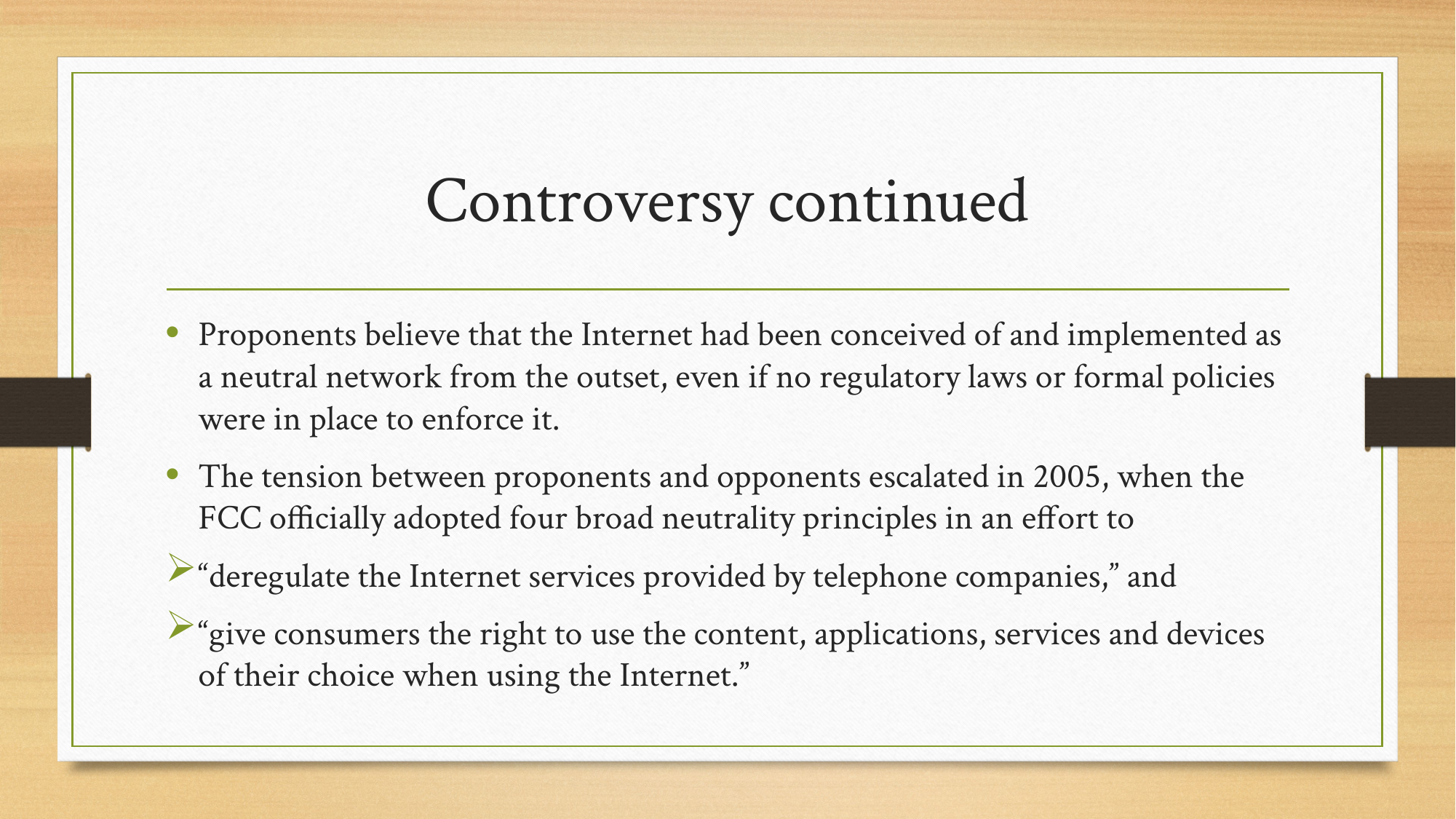

# Controversy continued
Proponents believe that the Internet had been conceived of and implemented as a neutral network from the outset, even if no regulatory laws or formal policies were in place to enforce it.
The tension between proponents and opponents escalated in 2005, when the FCC officially adopted four broad neutrality principles in an effort to
“deregulate the Internet services provided by telephone companies,” and
“give consumers the right to use the content, applications, services and devices of their choice when using the Internet.”